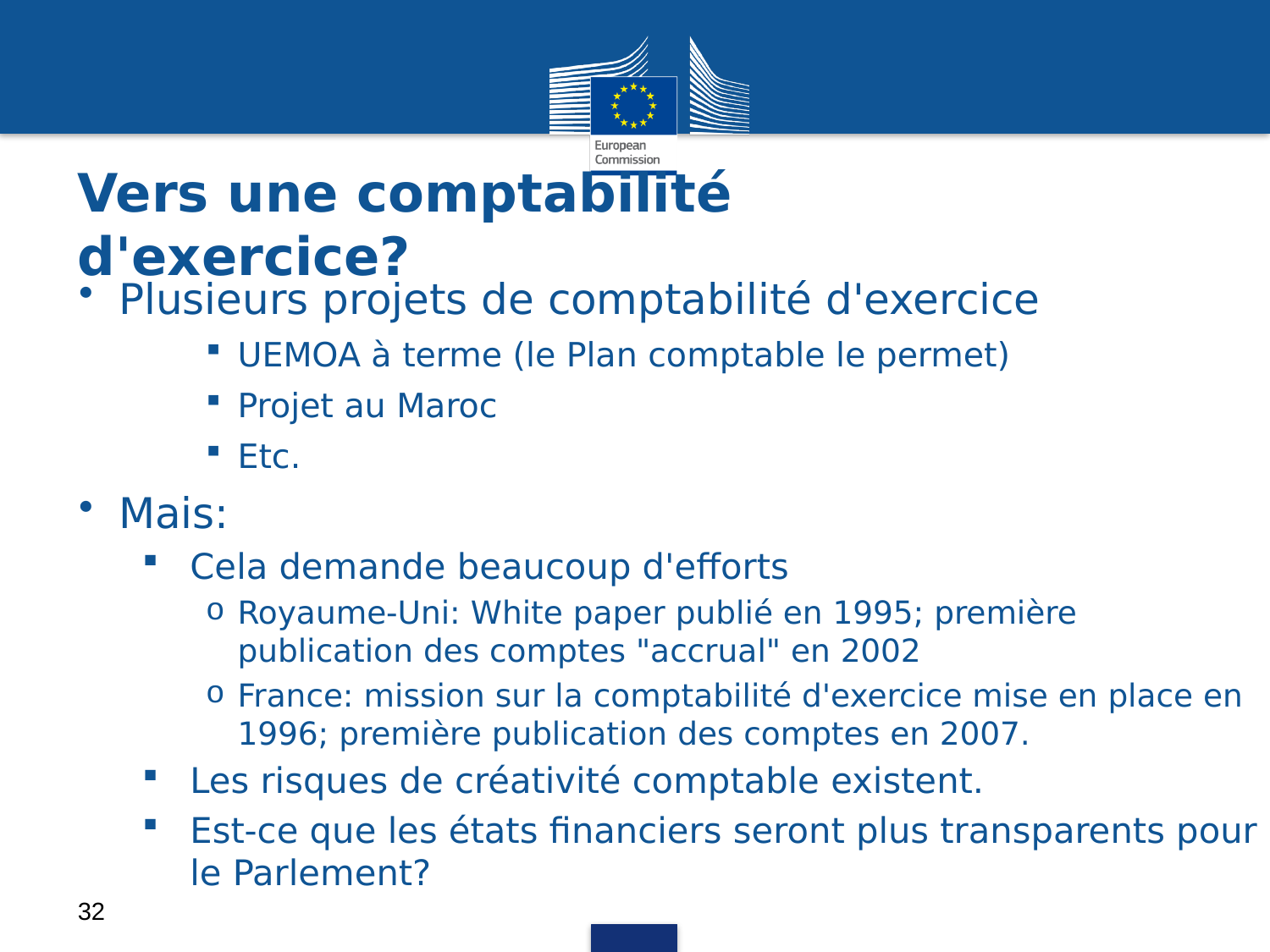

# Vers une comptabilité d'exercice?
Plusieurs projets de comptabilité d'exercice
UEMOA à terme (le Plan comptable le permet)
Projet au Maroc
Etc.
Mais:
Cela demande beaucoup d'efforts
Royaume-Uni: White paper publié en 1995; première publication des comptes "accrual" en 2002
France: mission sur la comptabilité d'exercice mise en place en 1996; première publication des comptes en 2007.
Les risques de créativité comptable existent.
Est-ce que les états financiers seront plus transparents pour le Parlement?
32